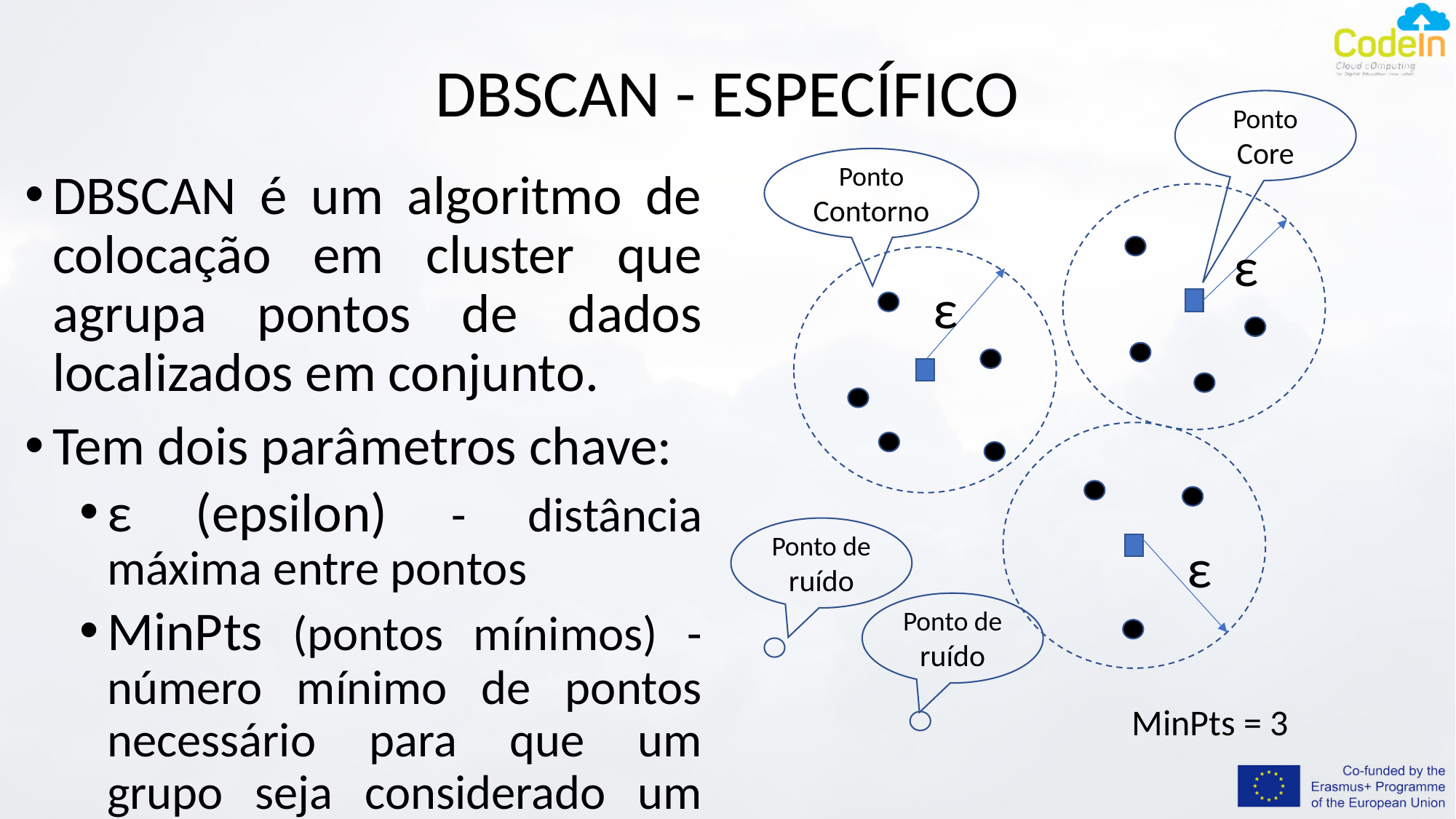

# DBSCAN - ESPECÍFICO
Ponto Core
Ponto Contorno
DBSCAN é um algoritmo de colocação em cluster que agrupa pontos de dados localizados em conjunto.
Tem dois parâmetros chave:
ε (epsilon) - distância máxima entre pontos
MinPts (pontos mínimos) - número mínimo de pontos necessário para que um grupo seja considerado um cluster.

ε

ε

Ponto de ruído
ε

Ponto de ruído

MinPts = 3